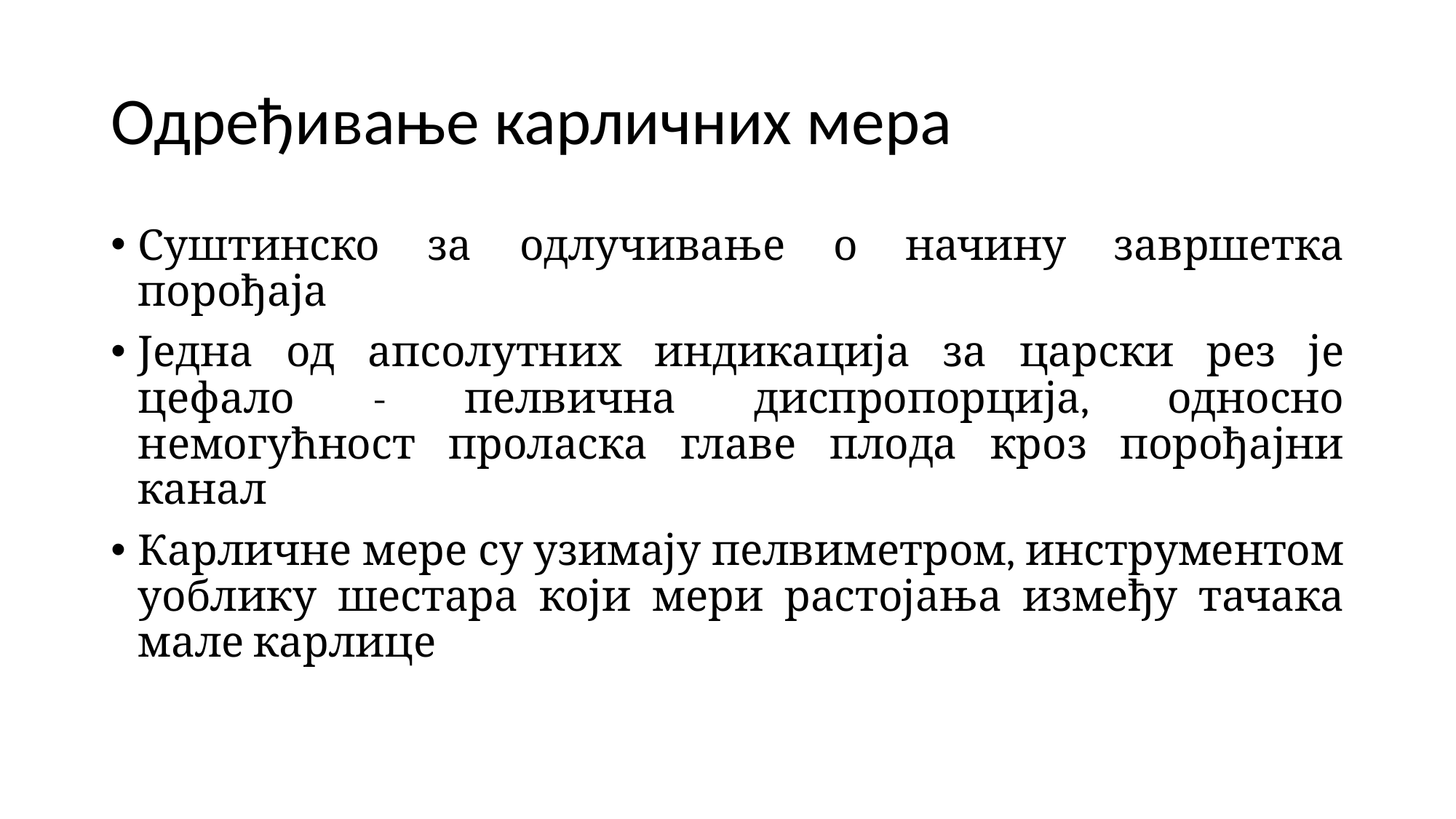

# Одређивање карличних мера
Суштинско за одлучивање о начину завршетка порођаја
Једна од апсолутних индикација за царски рез је цефало - пелвична диспропорција, односно немогућност проласка главе плода кроз порођајни канал
Карличне мере су узимају пелвиметром, инструментом уоблику шестара који мери растојања између тачака мале карлице